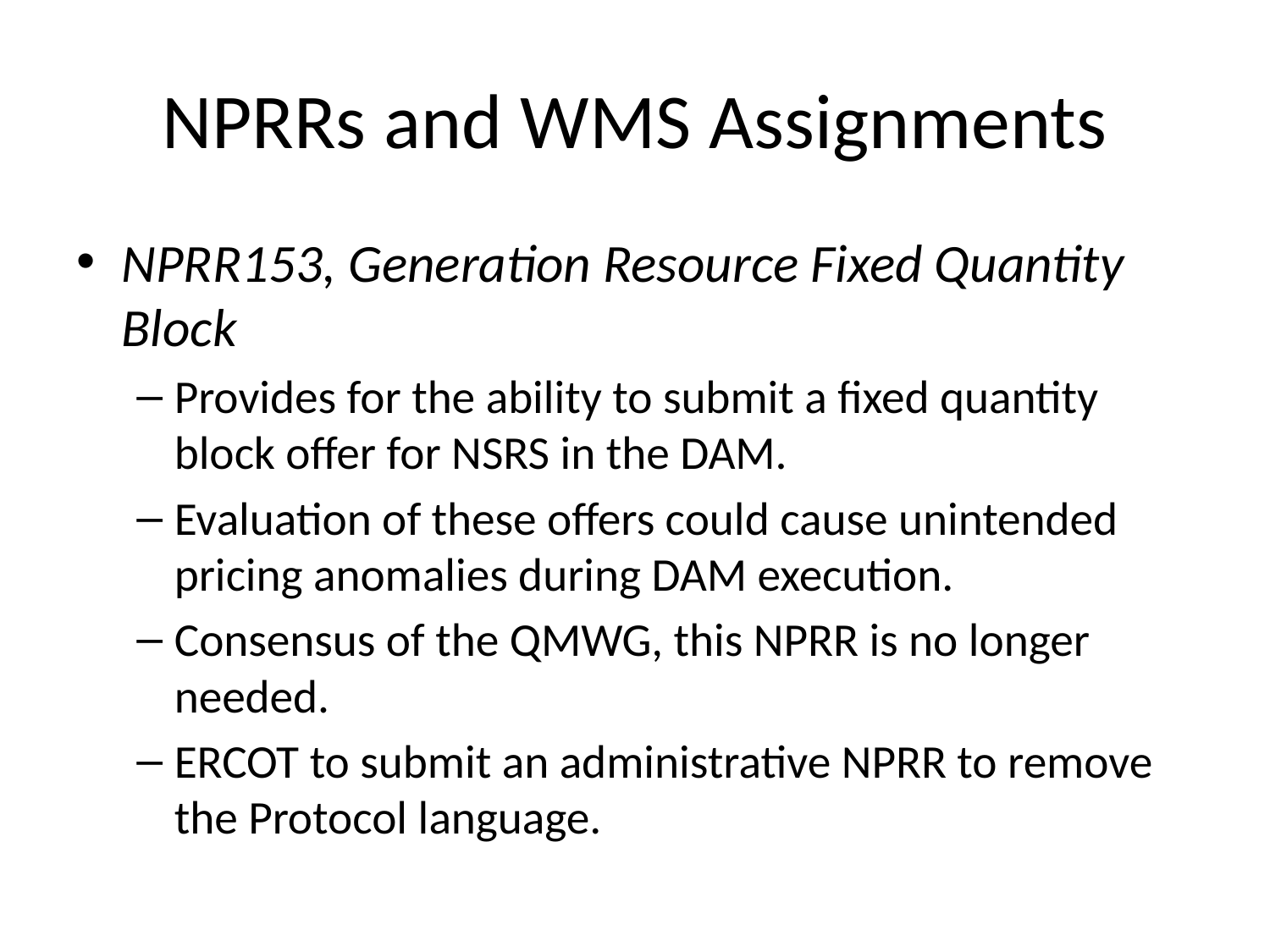

# NPRRs and WMS Assignments
NPRR153, Generation Resource Fixed Quantity Block
Provides for the ability to submit a fixed quantity block offer for NSRS in the DAM.
Evaluation of these offers could cause unintended pricing anomalies during DAM execution.
Consensus of the QMWG, this NPRR is no longer needed.
ERCOT to submit an administrative NPRR to remove the Protocol language.